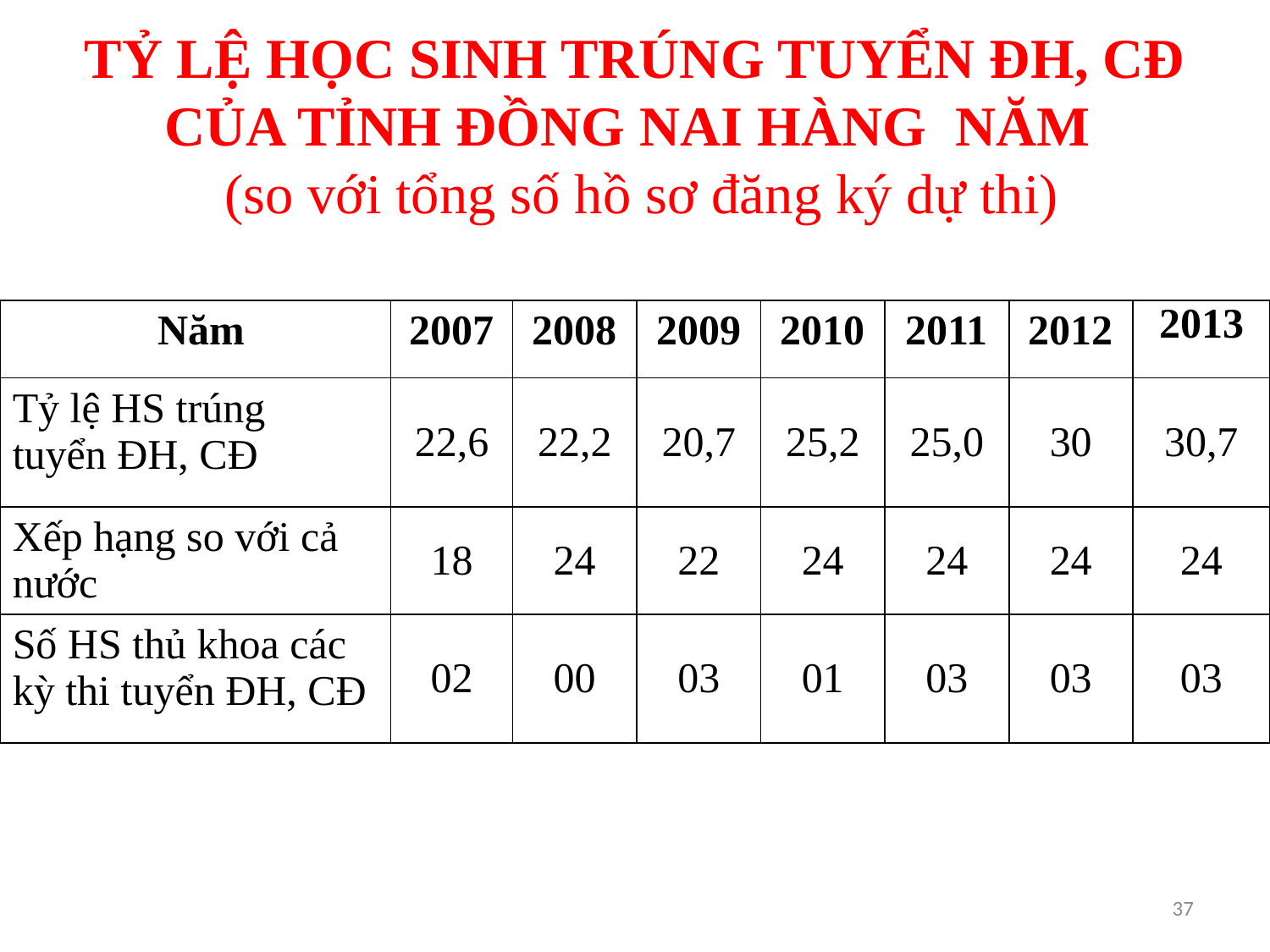

TỶ LỆ HỌC SINH TRÚNG TUYỂN ĐH, CĐ
CỦA TỈNH ĐỒNG NAI HÀNG  NĂM
 (so với tổng số hồ sơ đăng ký dự thi)
| Năm | 2007 | 2008 | 2009 | 2010 | 2011 | 2012 | 2013 |
| --- | --- | --- | --- | --- | --- | --- | --- |
| Tỷ lệ HS trúng tuyển ĐH, CĐ | 22,6 | 22,2 | 20,7 | 25,2 | 25,0 | 30 | 30,7 |
| Xếp hạng so với cả nước | 18 | 24 | 22 | 24 | 24 | 24 | 24 |
| Số HS thủ khoa các kỳ thi tuyển ĐH, CĐ | 02 | 00 | 03 | 01 | 03 | 03 | 03 |
37